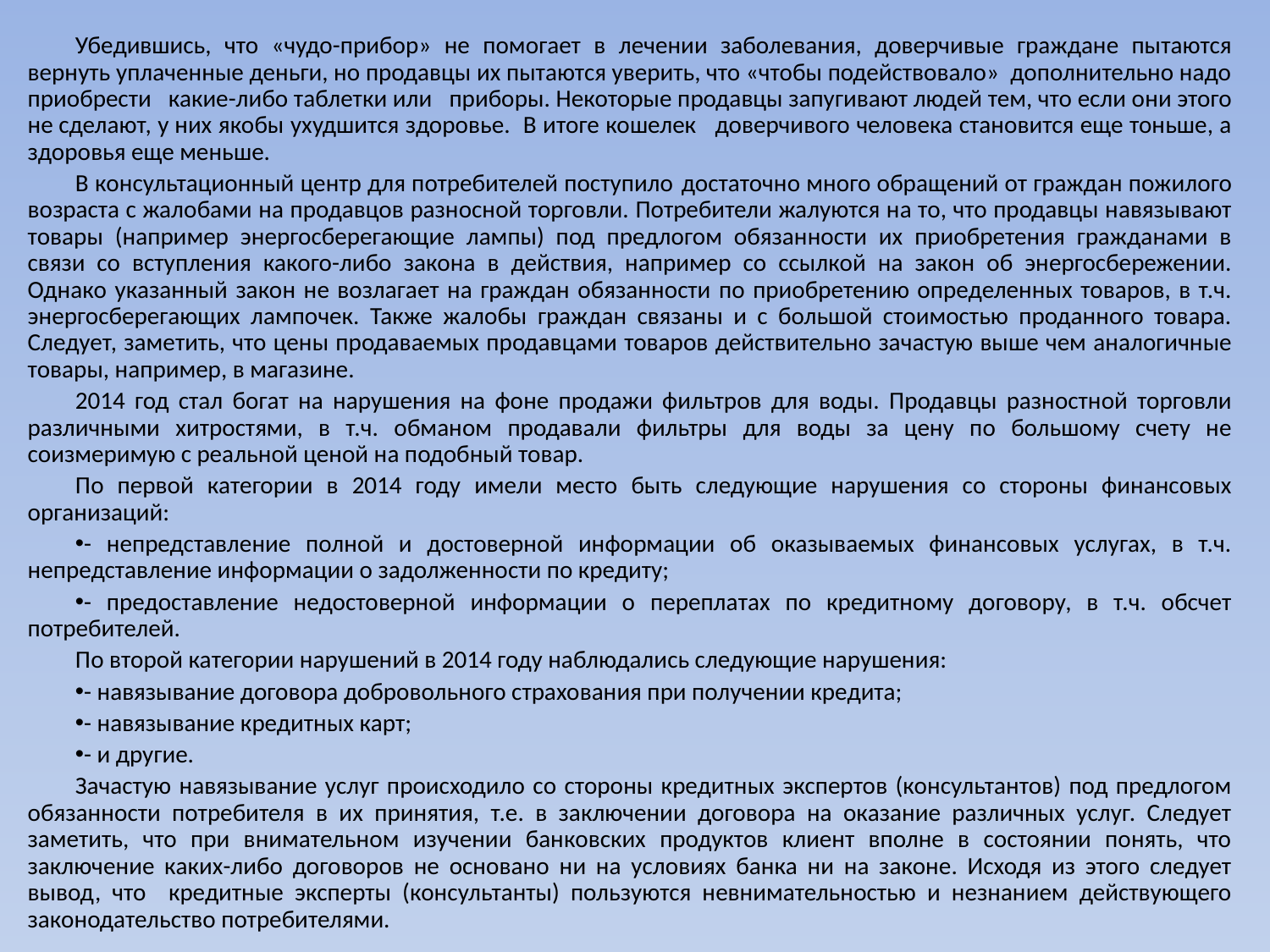

Убедившись, что «чудо-прибор» не помогает в лечении заболевания, доверчивые граждане пытаются вернуть уплаченные деньги, но продавцы их пытаются уверить, что «чтобы подействовало»  дополнительно надо приобрести   какие-либо таблетки или   приборы. Некоторые продавцы запугивают людей тем, что если они этого не сделают, у них якобы ухудшится здоровье.  В итоге кошелек   доверчивого человека становится еще тоньше, а здоровья еще меньше.
В консультационный центр для потребителей поступило достаточно много обращений от граждан пожилого возраста с жалобами на продавцов разносной торговли. Потребители жалуются на то, что продавцы навязывают товары (например энергосберегающие лампы) под предлогом обязанности их приобретения гражданами в связи со вступления какого-либо закона в действия, например со ссылкой на закон об энергосбережении. Однако указанный закон не возлагает на граждан обязанности по приобретению определенных товаров, в т.ч. энергосберегающих лампочек. Также жалобы граждан связаны и с большой стоимостью проданного товара. Следует, заметить, что цены продаваемых продавцами товаров действительно зачастую выше чем аналогичные товары, например, в магазине.
2014 год стал богат на нарушения на фоне продажи фильтров для воды. Продавцы разностной торговли различными хитростями, в т.ч. обманом продавали фильтры для воды за цену по большому счету не соизмеримую с реальной ценой на подобный товар.
По первой категории в 2014 году имели место быть следующие нарушения со стороны финансовых организаций:
- непредставление полной и достоверной информации об оказываемых финансовых услугах, в т.ч. непредставление информации о задолженности по кредиту;
- предоставление недостоверной информации о переплатах по кредитному договору, в т.ч. обсчет потребителей.
По второй категории нарушений в 2014 году наблюдались следующие нарушения:
- навязывание договора добровольного страхования при получении кредита;
- навязывание кредитных карт;
- и другие.
Зачастую навязывание услуг происходило со стороны кредитных экспертов (консультантов) под предлогом обязанности потребителя в их принятия, т.е. в заключении договора на оказание различных услуг. Следует заметить, что при внимательном изучении банковских продуктов клиент вполне в состоянии понять, что заключение каких-либо договоров не основано ни на условиях банка ни на законе. Исходя из этого следует вывод, что  кредитные эксперты (консультанты) пользуются невнимательностью и незнанием действующего законодательство потребителями.